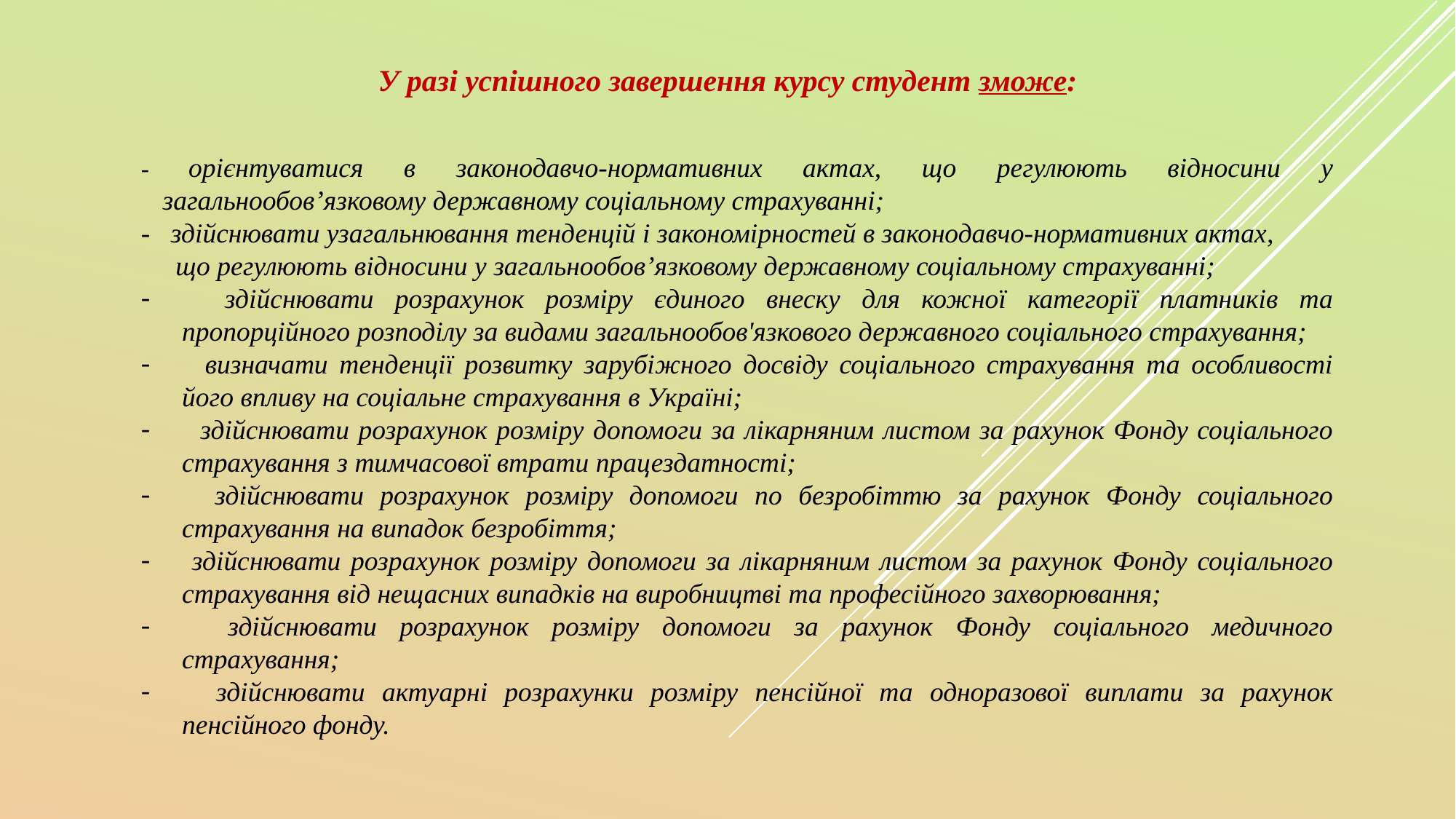

У разі успішного завершення курсу студент зможе:
- орієнтуватися в законодавчо-нормативних актах, що регулюють відносини у загальнообов’язковому державному соціальному страхуванні;
-   здійснювати узагальнювання тенденцій і закономірностей в законодавчо-нормативних актах,
     що регулюють відносини у загальнообов’язковому державному соціальному страхуванні;
  здійснювати розрахунок розміру єдиного внеску для кожної категорії платників та пропорційного розподілу за видами загальнообов'язкового державного соціального страхування;
  визначати тенденції розвитку зарубіжного досвіду соціального страхування та особливості його впливу на соціальне страхування в Україні;
  здійснювати розрахунок розміру допомоги за лікарняним листом за рахунок Фонду соціального страхування з тимчасової втрати працездатності;
  здійснювати розрахунок розміру допомоги по безробіттю за рахунок Фонду соціального страхування на випадок безробіття;
 здійснювати розрахунок розміру допомоги за лікарняним листом за рахунок Фонду соціального страхування від нещасних випадків на виробництві та професійного захворювання;
  здійснювати розрахунок розміру допомоги за рахунок Фонду соціального медичного страхування;
  здійснювати актуарні розрахунки розміру пенсійної та одноразової виплати за рахунок пенсійного фонду.